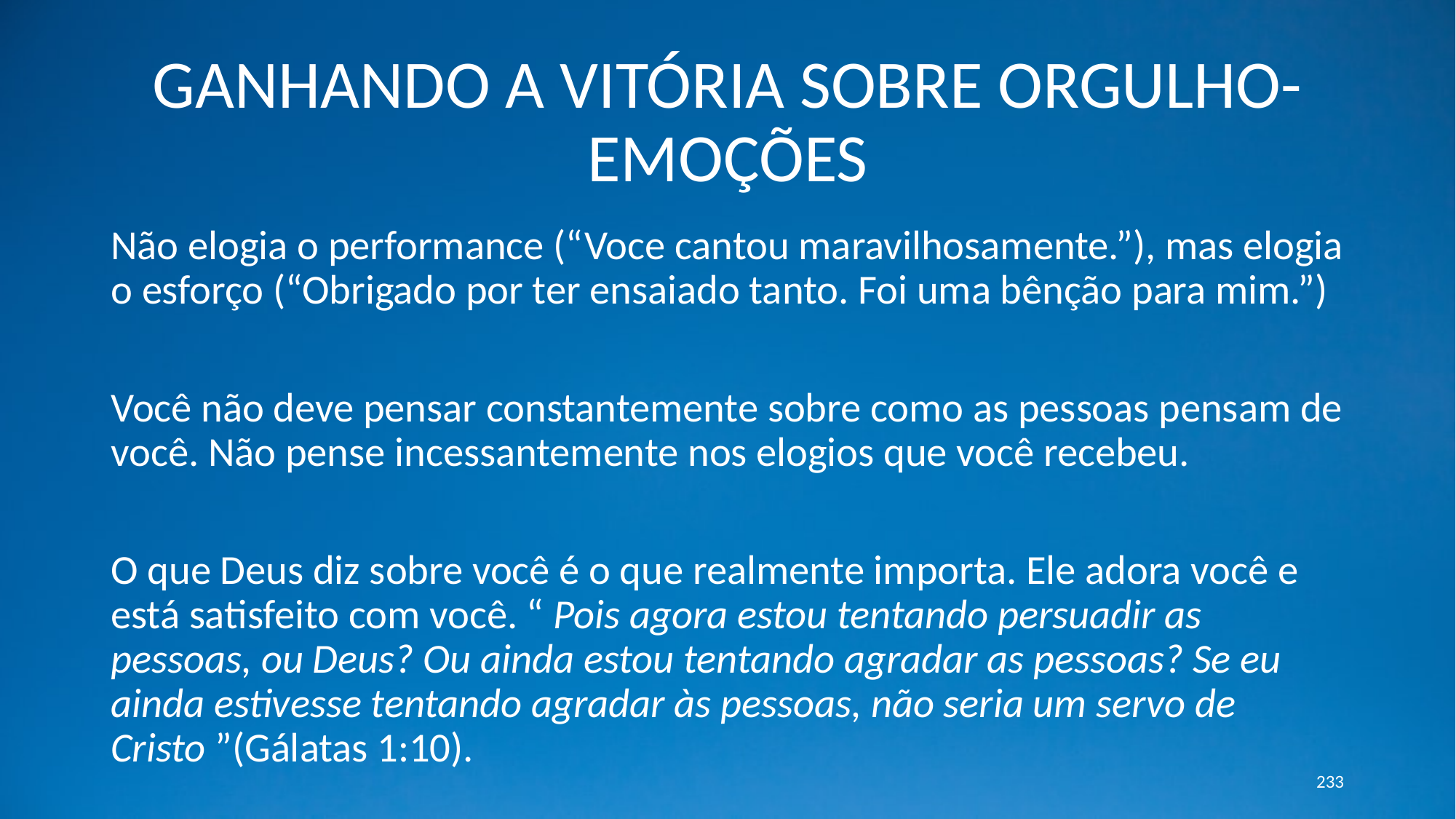

# GANHANDO A VITÓRIA SOBRE ORGULHO-EMOÇÕES
Não elogia o performance (“Voce cantou maravilhosamente.”), mas elogia o esforço (“Obrigado por ter ensaiado tanto. Foi uma bênção para mim.”)

Você não deve pensar constantemente sobre como as pessoas pensam de você. Não pense incessantemente nos elogios que você recebeu.

O que Deus diz sobre você é o que realmente importa. Ele adora você e está satisfeito com você. “ Pois agora estou tentando persuadir as pessoas, ou Deus? Ou ainda estou tentando agradar as pessoas? Se eu ainda estivesse tentando agradar às pessoas, não seria um servo de Cristo ”(Gálatas 1:10).

233